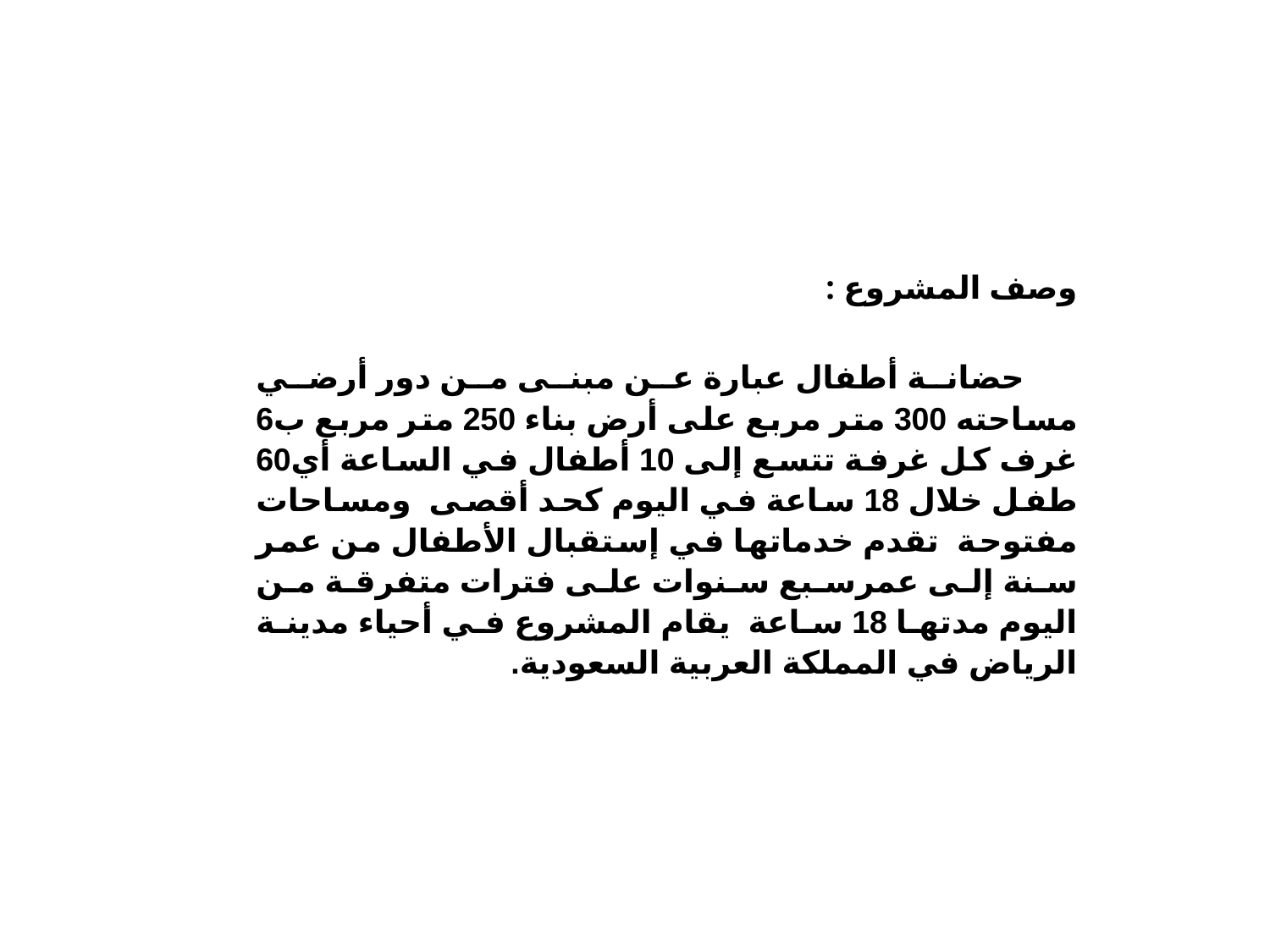

وصف المشروع :

      حضانة أطفال عبارة عن مبنى من دور أرضي مساحته 300 متر مربع على أرض بناء 250 متر مربع ب6 غرف كل غرفة تتسع إلى 10 أطفال في الساعة أي60 طفل خلال 18 ساعة في اليوم كحد أقصى  ومساحات مفتوحة  تقدم خدماتها في إستقبال الأطفال من عمر سنة إلى عمرسبع سنوات على فترات متفرقة من اليوم مدتها 18 ساعة  يقام المشروع في أحياء مدينة الرياض في المملكة العربية السعودية.